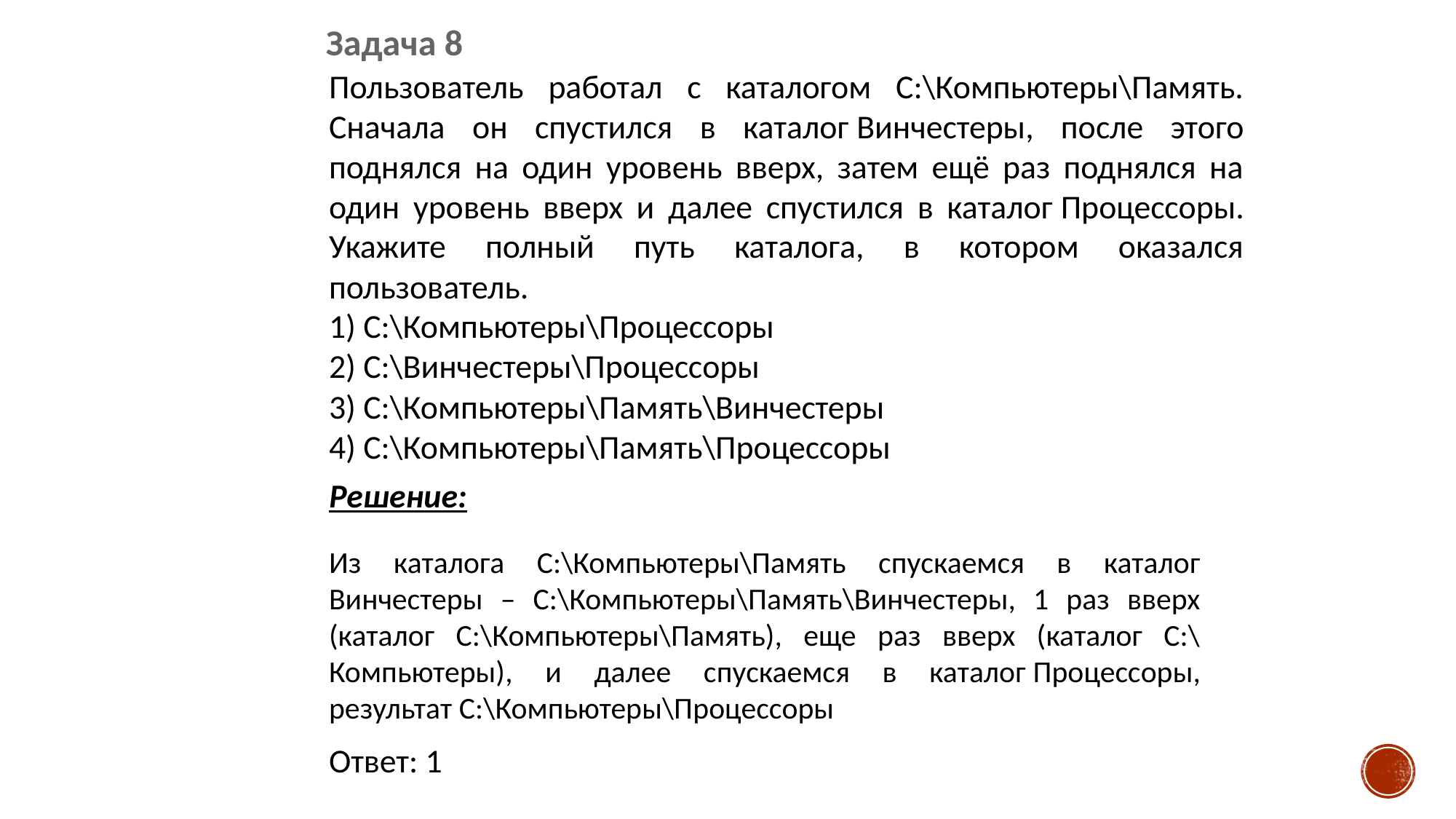

Задача 8
Пользователь работал с каталогом C:\Компьютеры\Память. Сначала он спустился в каталог Винчестеры, после этого поднялся на один уровень вверх, затем ещё раз поднялся на один уровень вверх и далее спустился в каталог Процессоры. Укажите полный путь каталога, в котором оказался пользователь.
1) C:\Компьютеры\Процессоры
2) C:\Винчестеры\Процессоры
3) C:\Компьютеры\Память\Винчестеры
4) C:\Компьютеры\Память\Процессоры
Решение:
Из каталога C:\Компьютеры\Память спускаемся в каталог Винчестеры – C:\Компьютеры\Память\Винчестеры, 1 раз вверх (каталог C:\Компьютеры\Память), еще раз вверх (каталог C:\Компьютеры), и далее спускаемся в каталог Процессоры, результат C:\Компьютеры\Процессоры
Ответ: 1